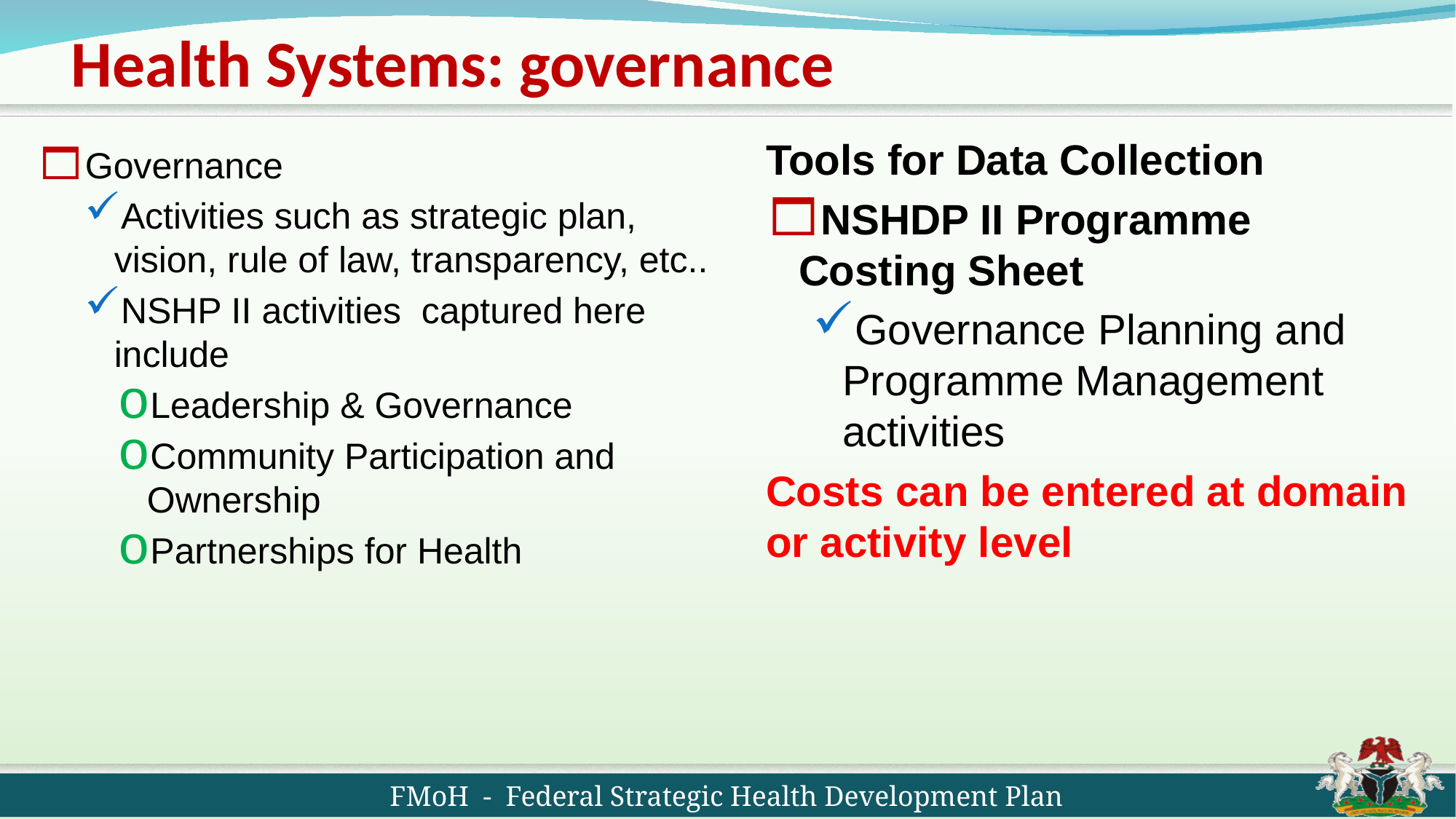

# Health Systems: governance
Tools for Data Collection
NSHDP II Programme Costing Sheet
Governance Planning and Programme Management activities
Costs can be entered at domain or activity level

Governance
Activities such as strategic plan, vision, rule of law, transparency, etc..
NSHP II activities  captured here include
Leadership & Governance
Community Participation and Ownership
Partnerships for Health